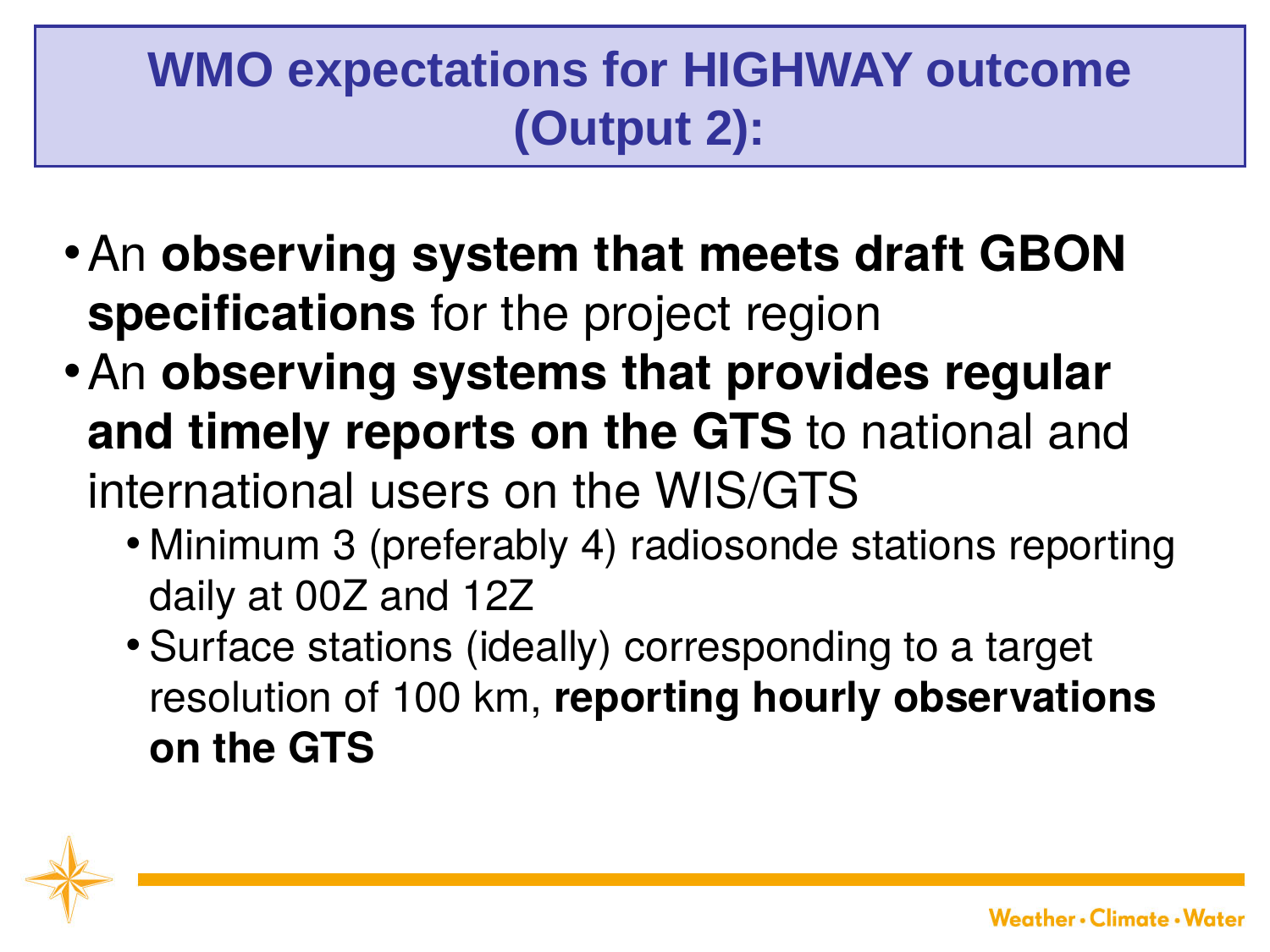

# WMO expectations for HIGHWAY outcome (Output 2):
An observing system that meets draft GBON specifications for the project region
An observing systems that provides regular and timely reports on the GTS to national and international users on the WIS/GTS
Minimum 3 (preferably 4) radiosonde stations reporting daily at 00Z and 12Z
Surface stations (ideally) corresponding to a target resolution of 100 km, reporting hourly observations on the GTS